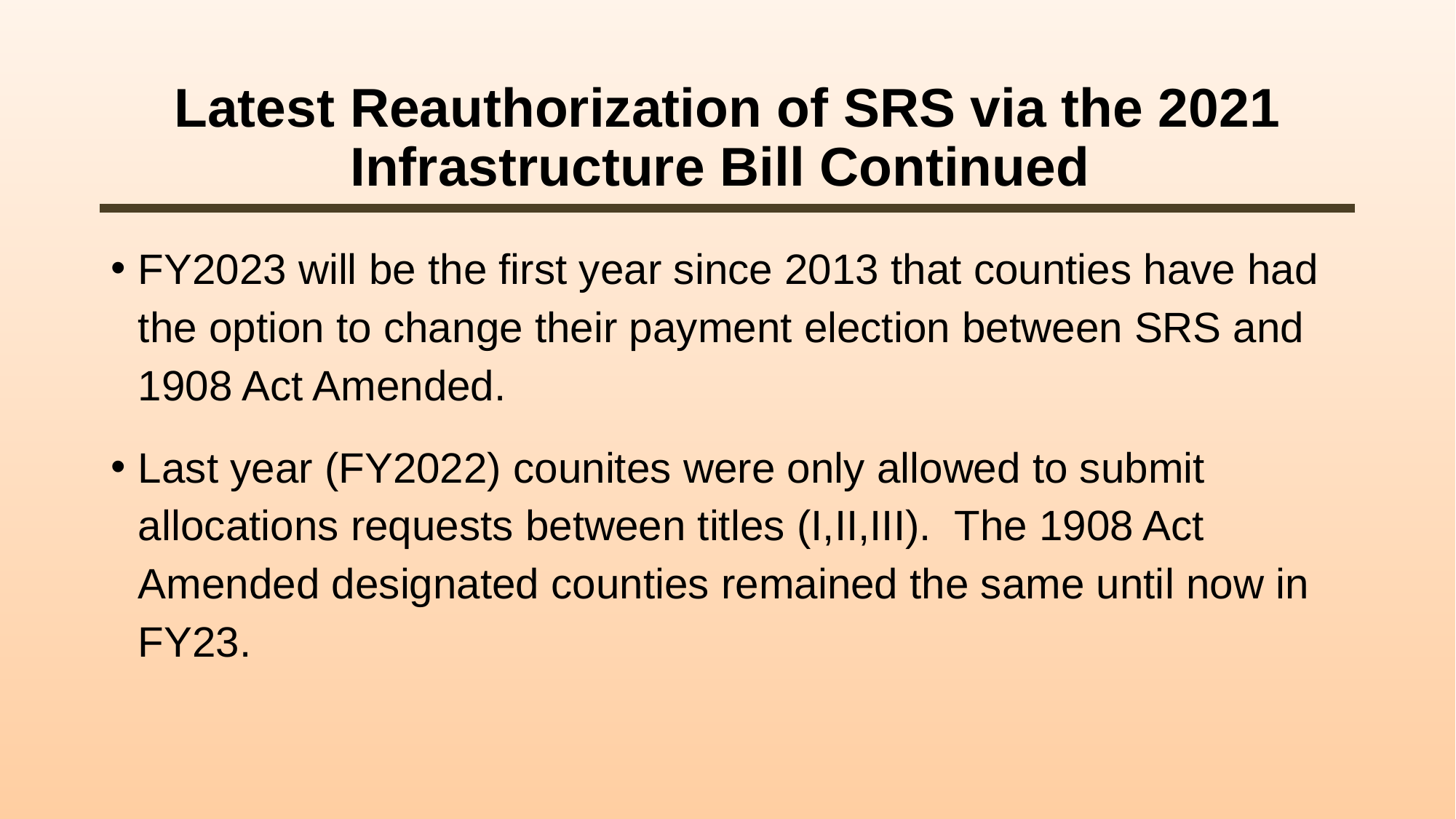

# Latest Reauthorization of SRS via the 2021 Infrastructure Bill Continued
FY2023 will be the first year since 2013 that counties have had the option to change their payment election between SRS and 1908 Act Amended.
Last year (FY2022) counites were only allowed to submit allocations requests between titles (I,II,III).  The 1908 Act Amended designated counties remained the same until now in FY23.